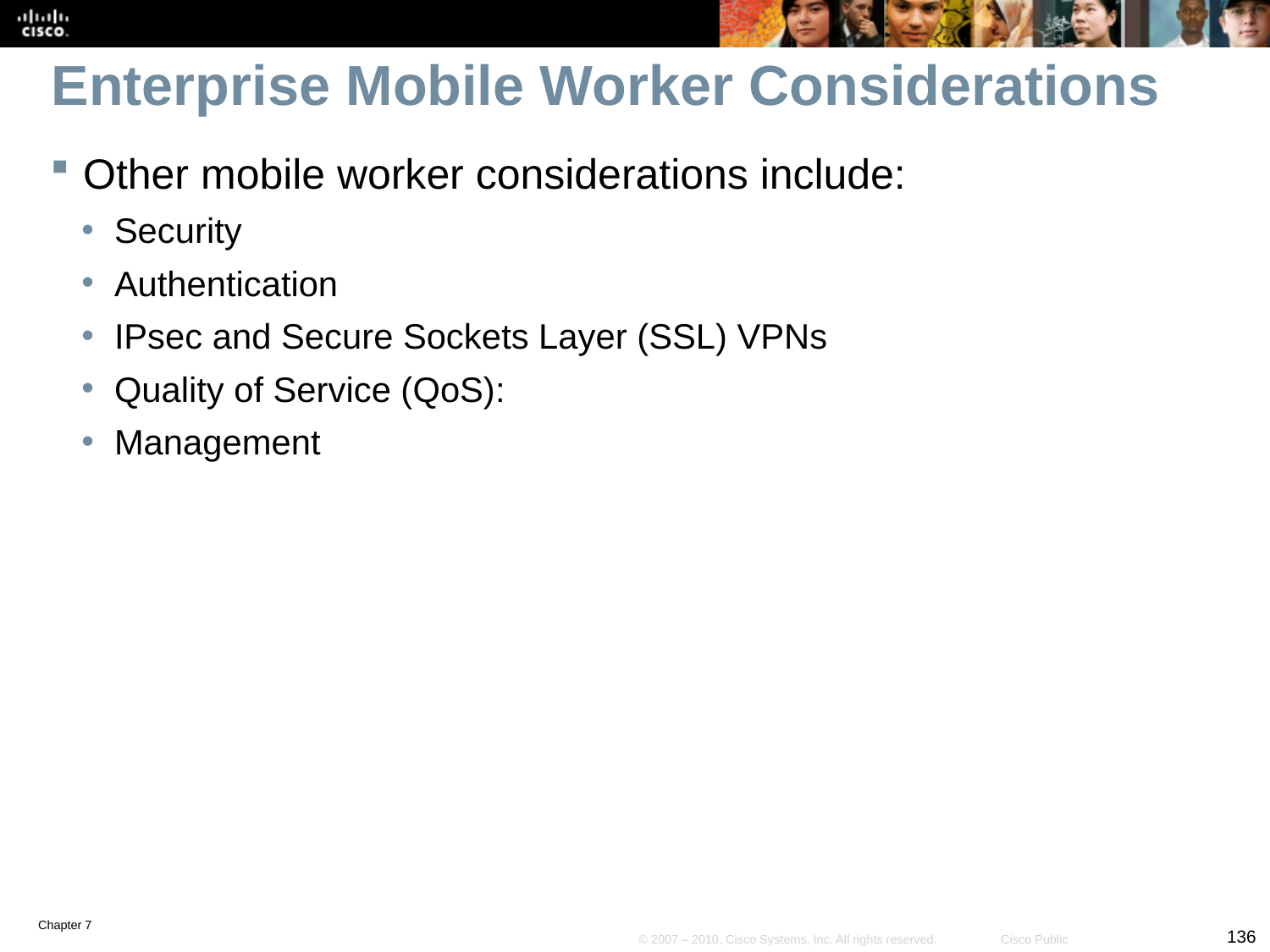

# Enterprise Mobile Worker Considerations
Other mobile worker considerations include:
Security
Authentication
IPsec and Secure Sockets Layer (SSL) VPNs
Quality of Service (QoS):
Management